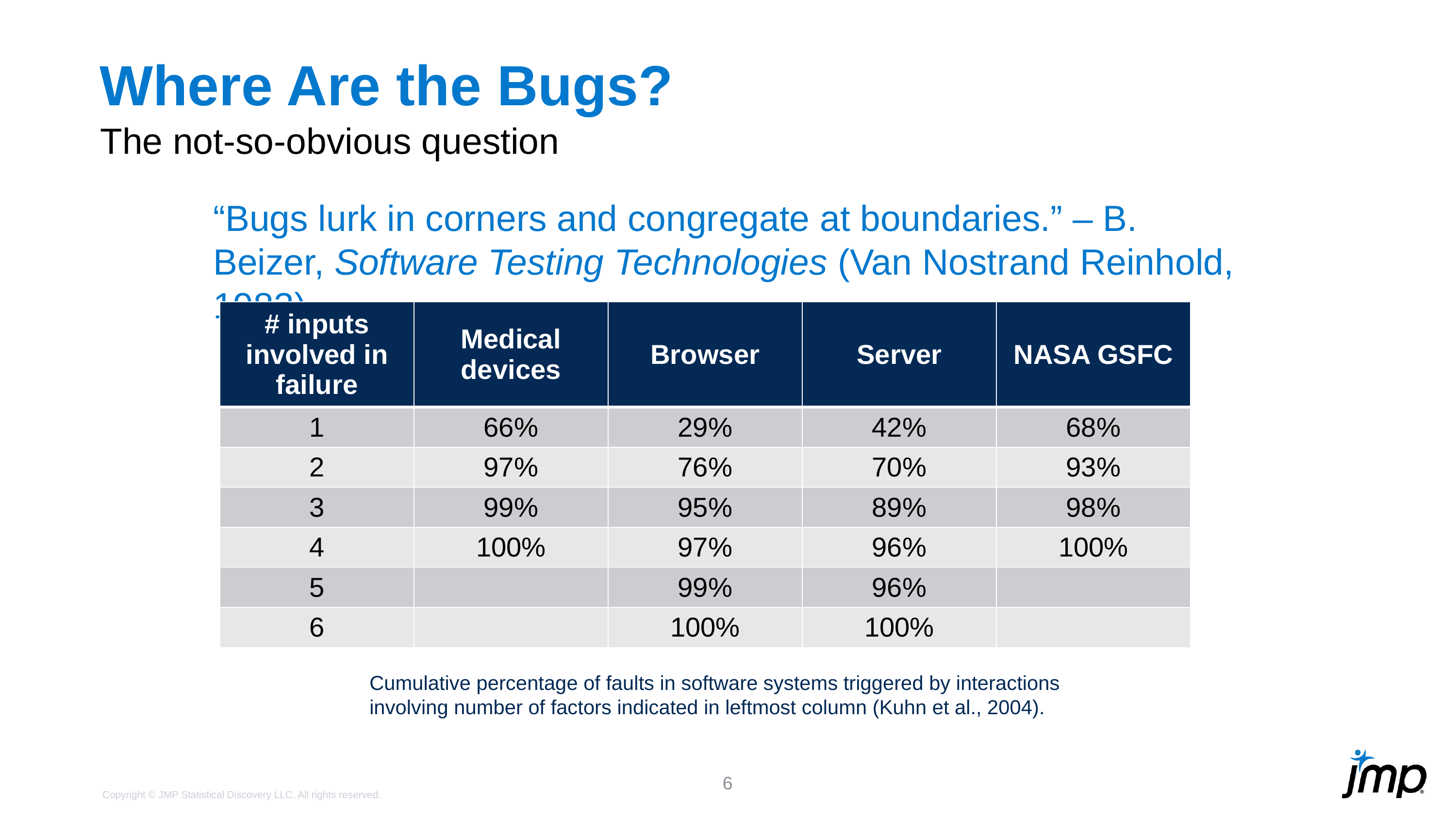

# Where Are the Bugs?
The not-so-obvious question
“Bugs lurk in corners and congregate at boundaries.” – B. Beizer, Software Testing Technologies (Van Nostrand Reinhold, 1983)
| # inputs involved in failure | Medical devices | Browser | Server | NASA GSFC |
| --- | --- | --- | --- | --- |
| 1 | 66% | 29% | 42% | 68% |
| 2 | 97% | 76% | 70% | 93% |
| 3 | 99% | 95% | 89% | 98% |
| 4 | 100% | 97% | 96% | 100% |
| 5 |  | 99% | 96% |  |
| 6 |  | 100% | 100% |  |
Cumulative percentage of faults in software systems triggered by interactions involving number of factors indicated in leftmost column (Kuhn et al., 2004).
6